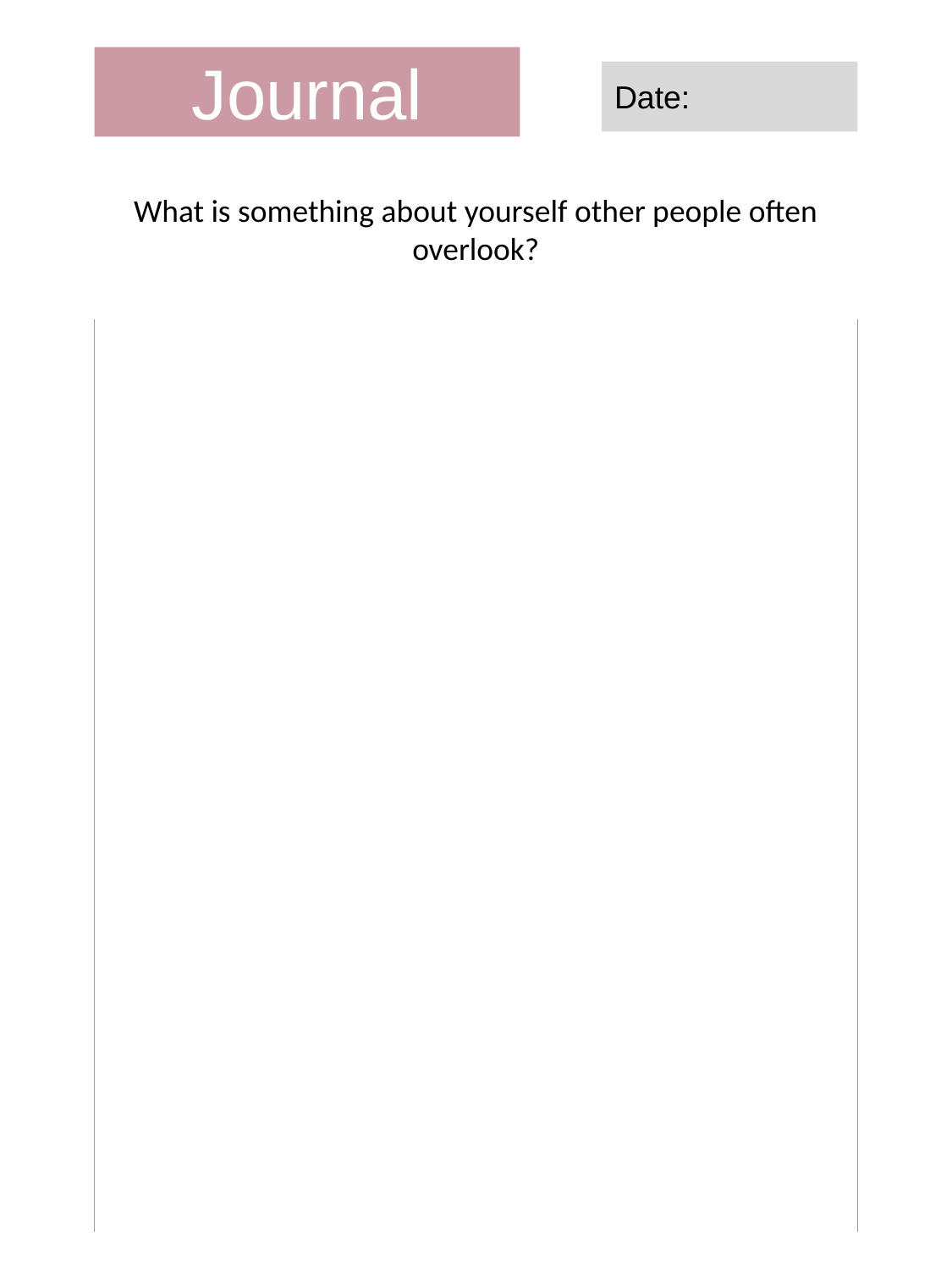

Journal

Date:
What is something about yourself other people often overlook?
|  |
| --- |
|  |
|  |
|  |
|  |
|  |
|  |
|  |
|  |
|  |
|  |
|  |
|  |
|  |
|  |
|  |
|  |
|  |
|  |
|  |
|  |
|  |